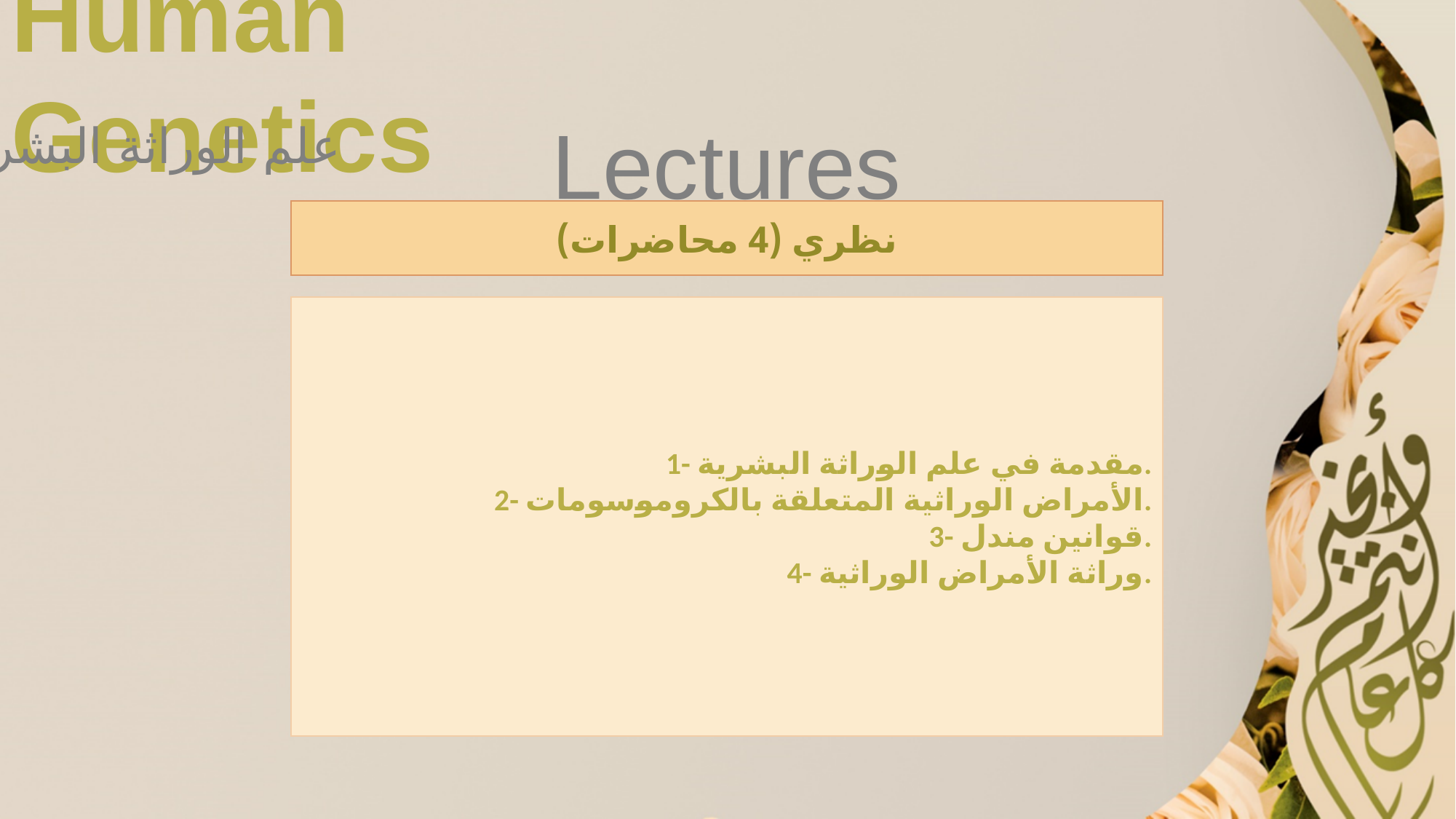

Human Genetics
Lectures
علم الوراثة البشرية
نظري (4 محاضرات)
1- مقدمة في علم الوراثة البشرية.
2- الأمراض الوراثية المتعلقة بالكروموسومات.
3- قوانين مندل.
4- وراثة الأمراض الوراثية.